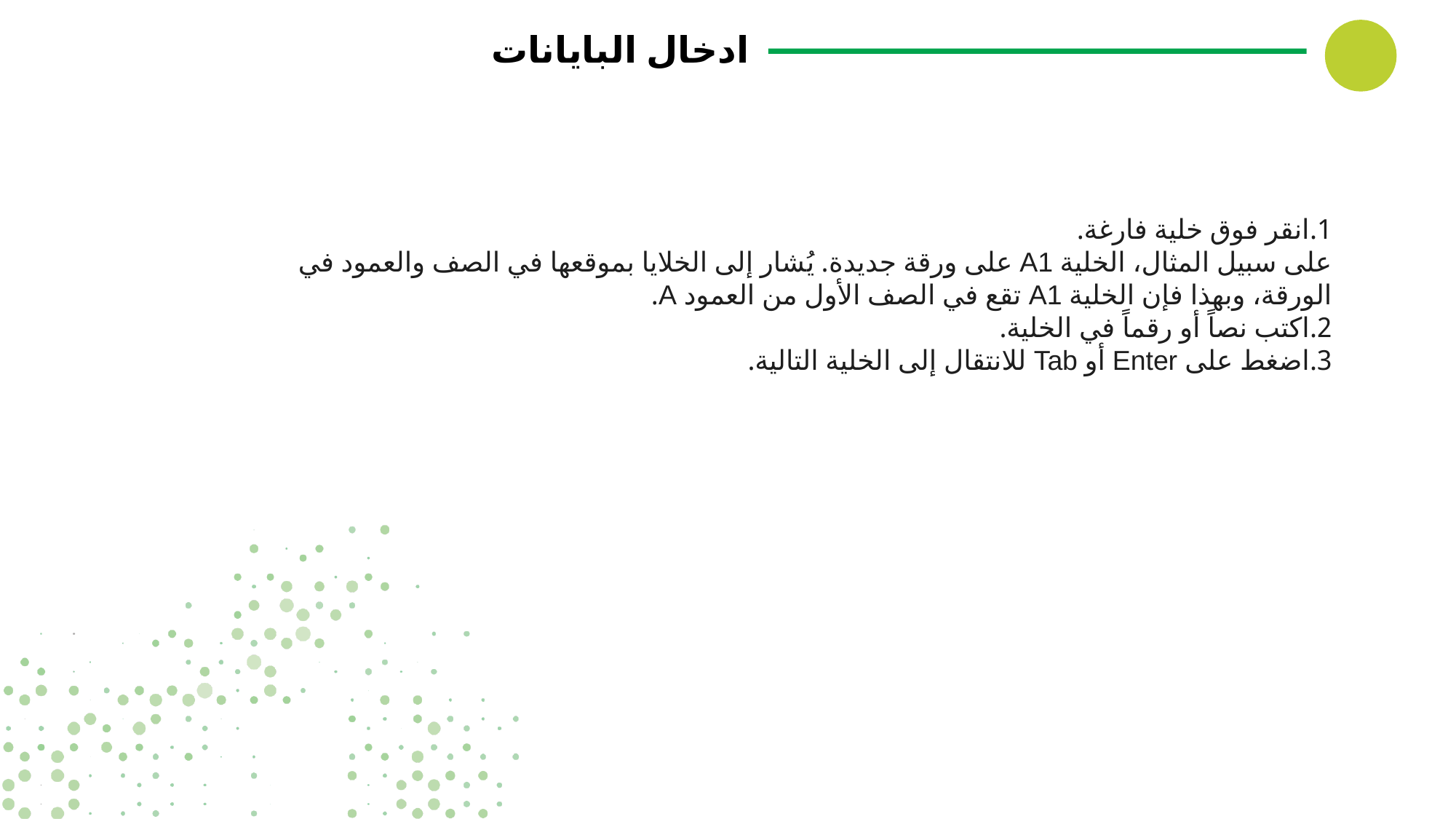

ادخال البايانات

انقر فوق خلية فارغة.
على سبيل المثال، الخلية A1 على ورقة جديدة. يُشار إلى الخلايا بموقعها في الصف والعمود في الورقة، وبهذا فإن الخلية A1 تقع في الصف الأول من العمود A.
اكتب نصاً أو رقماً في الخلية.
اضغط على Enter أو Tab للانتقال إلى الخلية التالية.